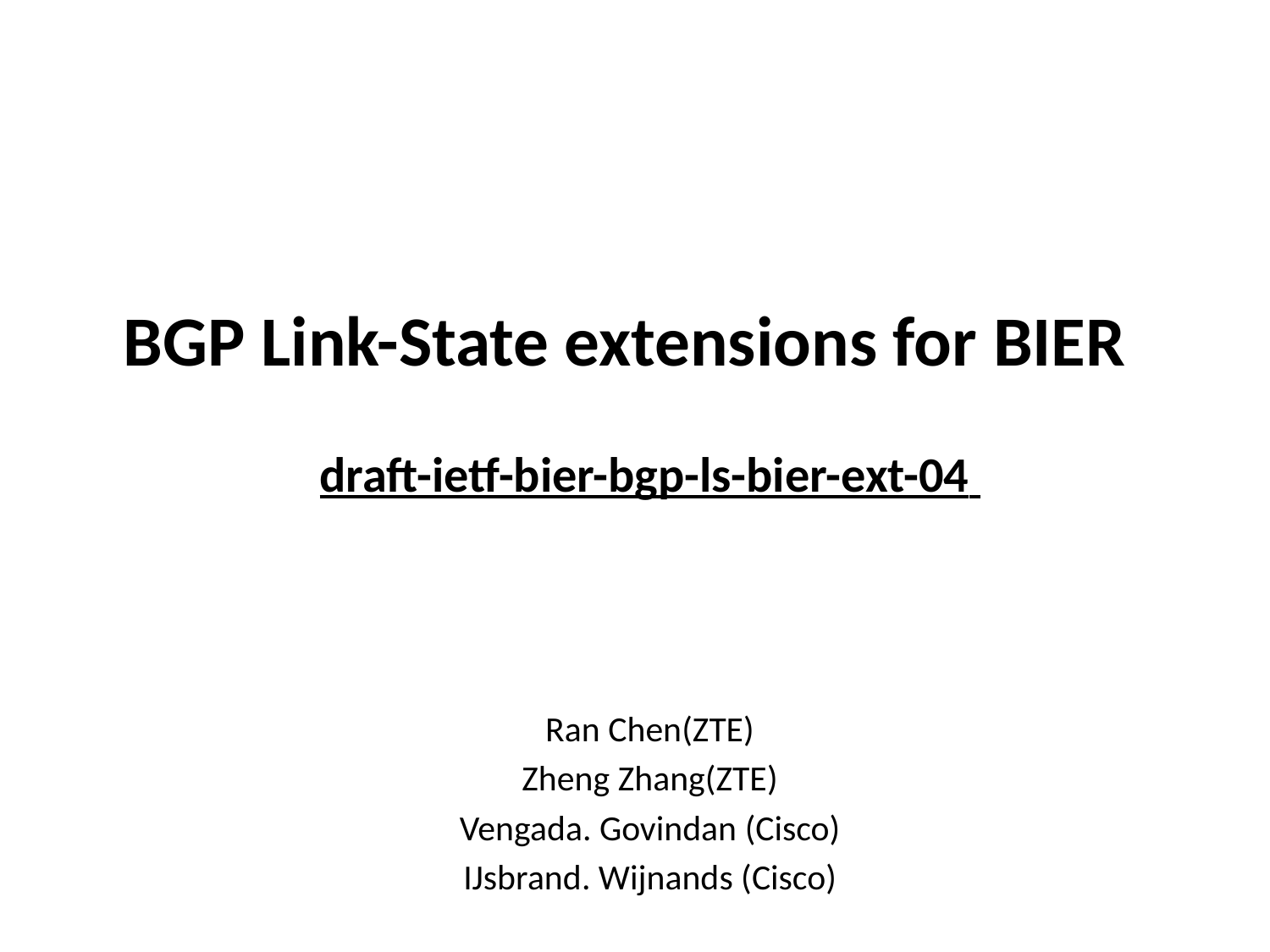

# BGP Link-State extensions for BIER
draft-ietf-bier-bgp-ls-bier-ext-04

Ran Chen(ZTE)
Zheng Zhang(ZTE)
Vengada. Govindan (Cisco)
IJsbrand. Wijnands (Cisco)